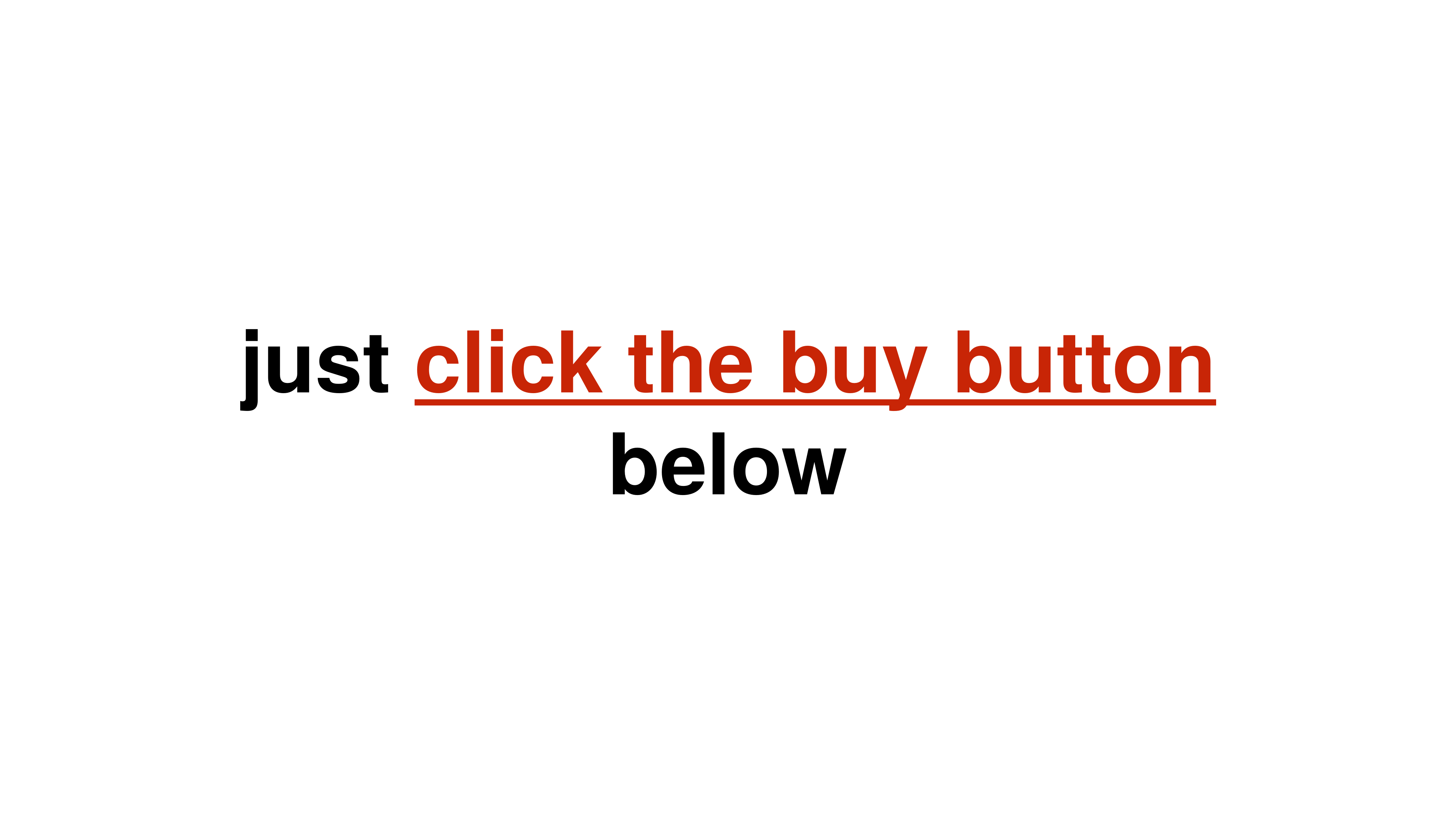

# just click the buy button below